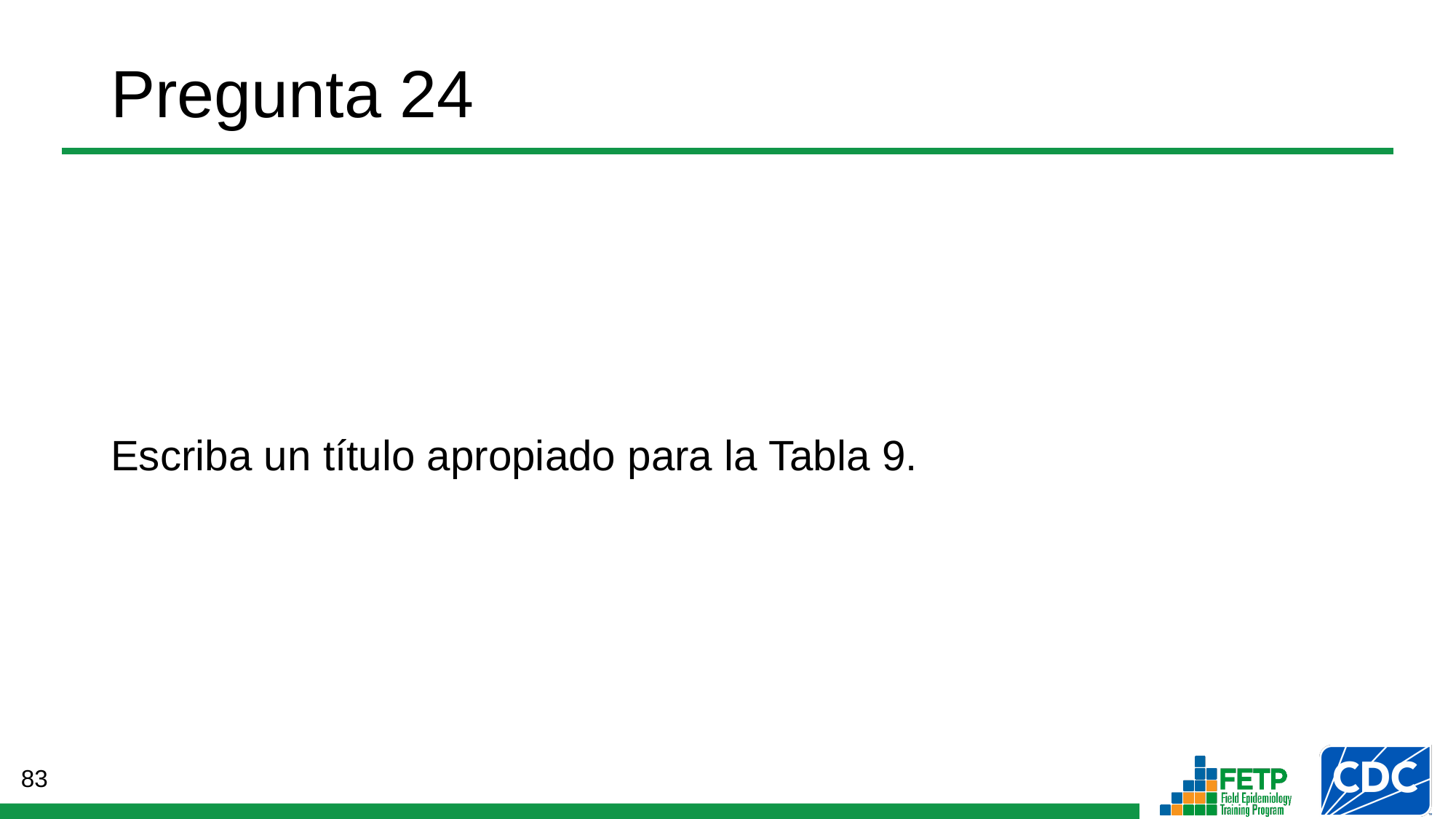

# Pregunta 24
Escriba un título apropiado para la Tabla 9.